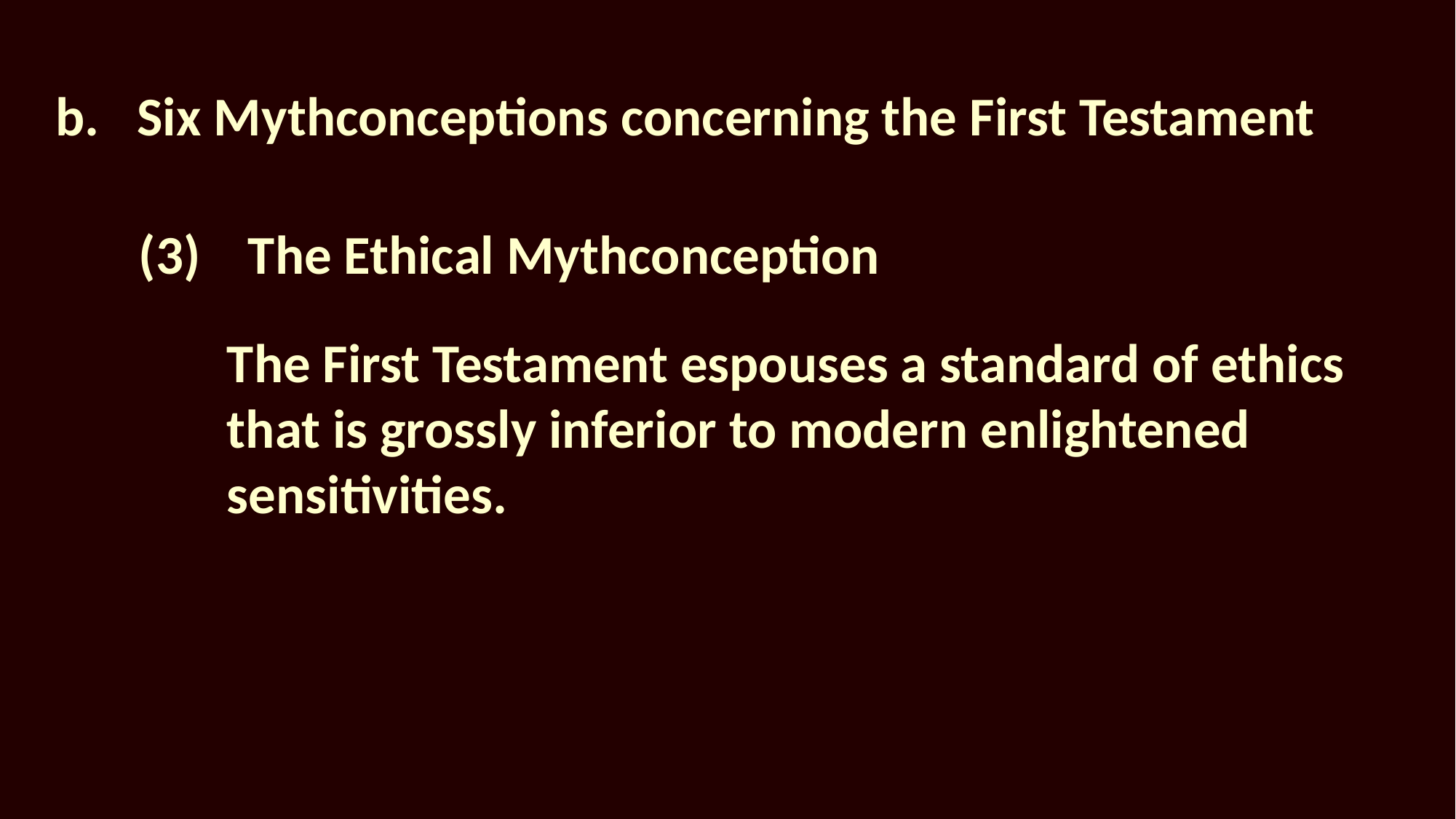

# b.	Six Mythconceptions concerning the First Testament

(3)	The Ethical Mythconception
The First Testament espouses a standard of ethics that is grossly inferior to modern enlightened sensitivities.